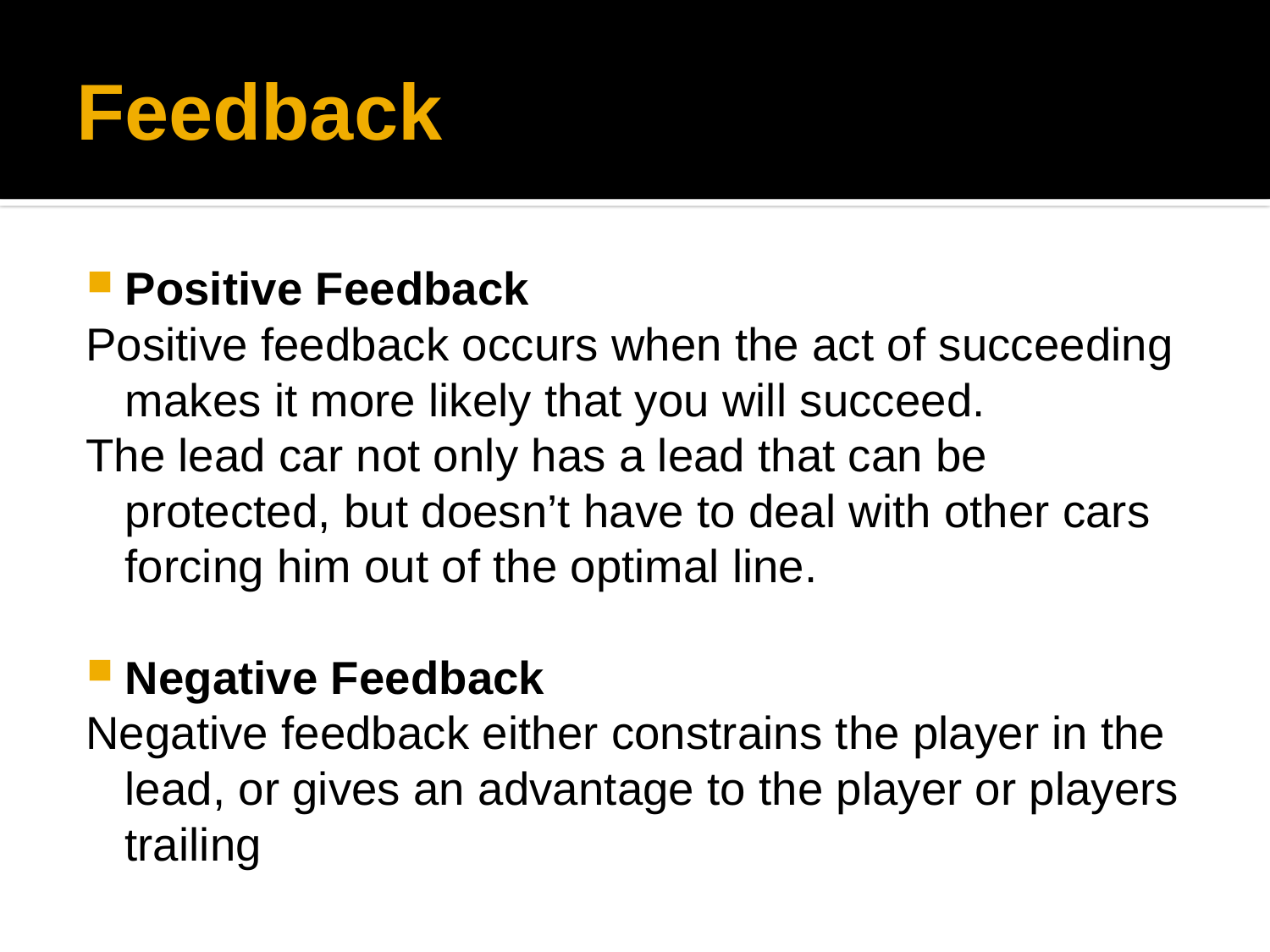

# Feedback
Positive Feedback
Positive feedback occurs when the act of succeeding makes it more likely that you will succeed.
The lead car not only has a lead that can be protected, but doesn’t have to deal with other cars forcing him out of the optimal line.

Negative Feedback
Negative feedback either constrains the player in the lead, or gives an advantage to the player or players trailing